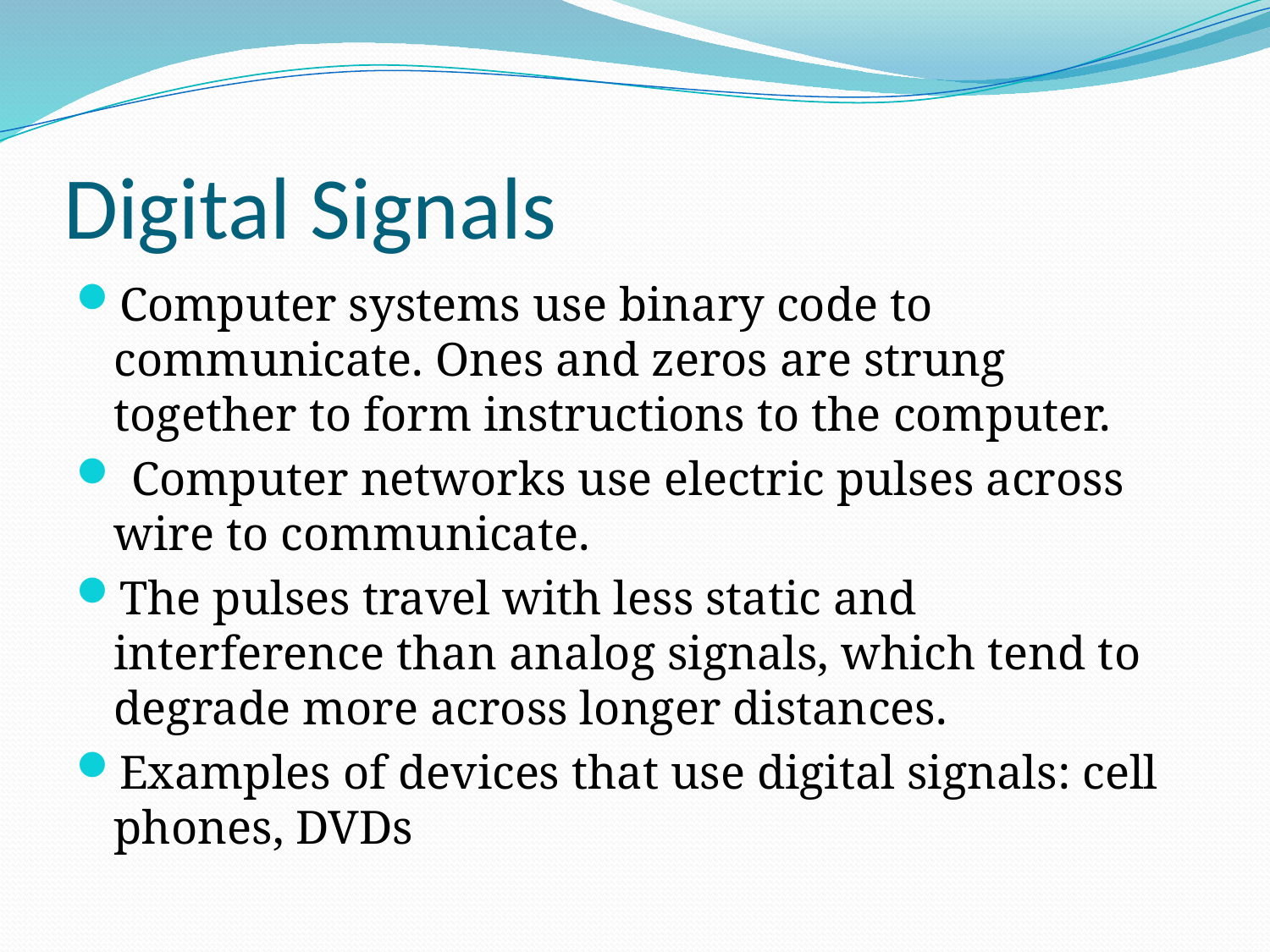

# Digital Signals
Computer systems use binary code to communicate. Ones and zeros are strung together to form instructions to the computer.
 Computer networks use electric pulses across wire to communicate.
The pulses travel with less static and interference than analog signals, which tend to degrade more across longer distances.
Examples of devices that use digital signals: cell phones, DVDs